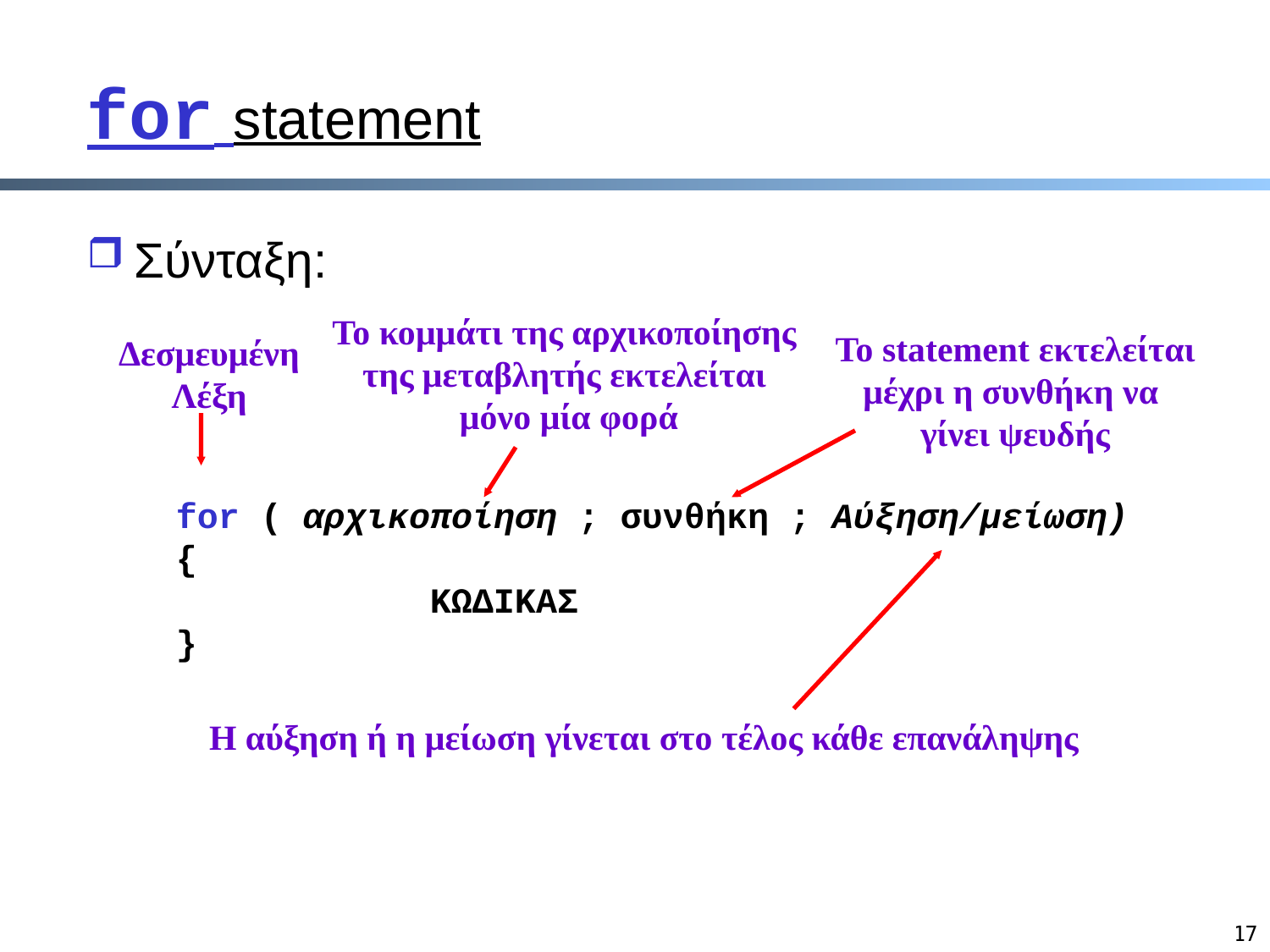

# for statement
Σύνταξη:
Το κομμάτι της αρχικοποίησης
της μεταβλητής εκτελείται
μόνο μία φορά

Το statement εκτελείται
μέχρι η συνθήκη να
γίνει ψευδής

Δεσμευμένη
Λέξη

for ( αρχικοποίηση ; συνθήκη ; Αύξηση/μείωση)
{
		ΚΩΔΙΚΑΣ
}

Η αύξηση ή η μείωση γίνεται στο τέλος κάθε επανάληψης
17